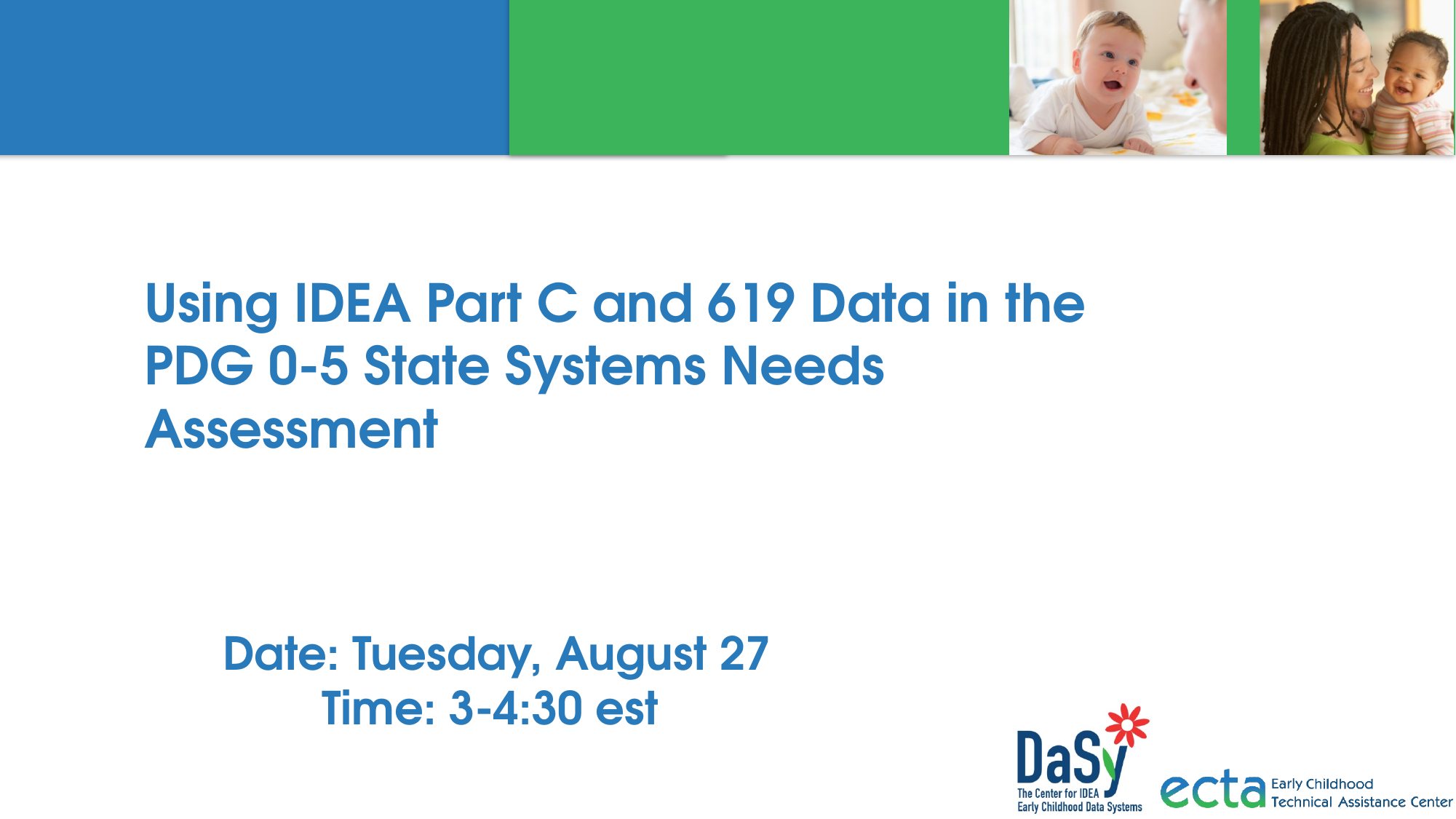

# Using IDEA Part C and 619 Data in the PDG 0-5 State Systems Needs Assessment
Date: Tuesday, August 27
Time: 3-4:30 est